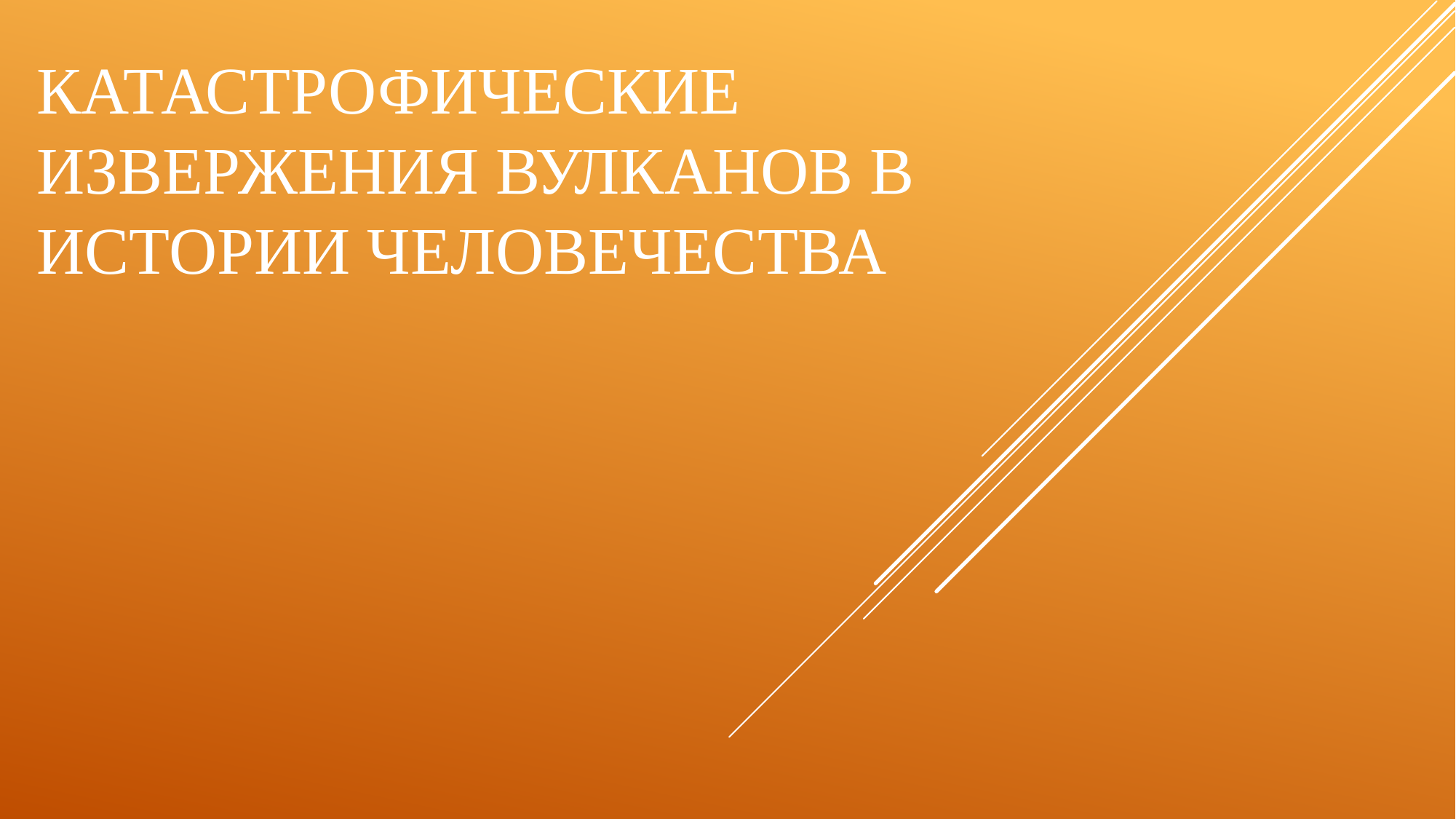

# Катастрофические извержения вулканов в истории человечества